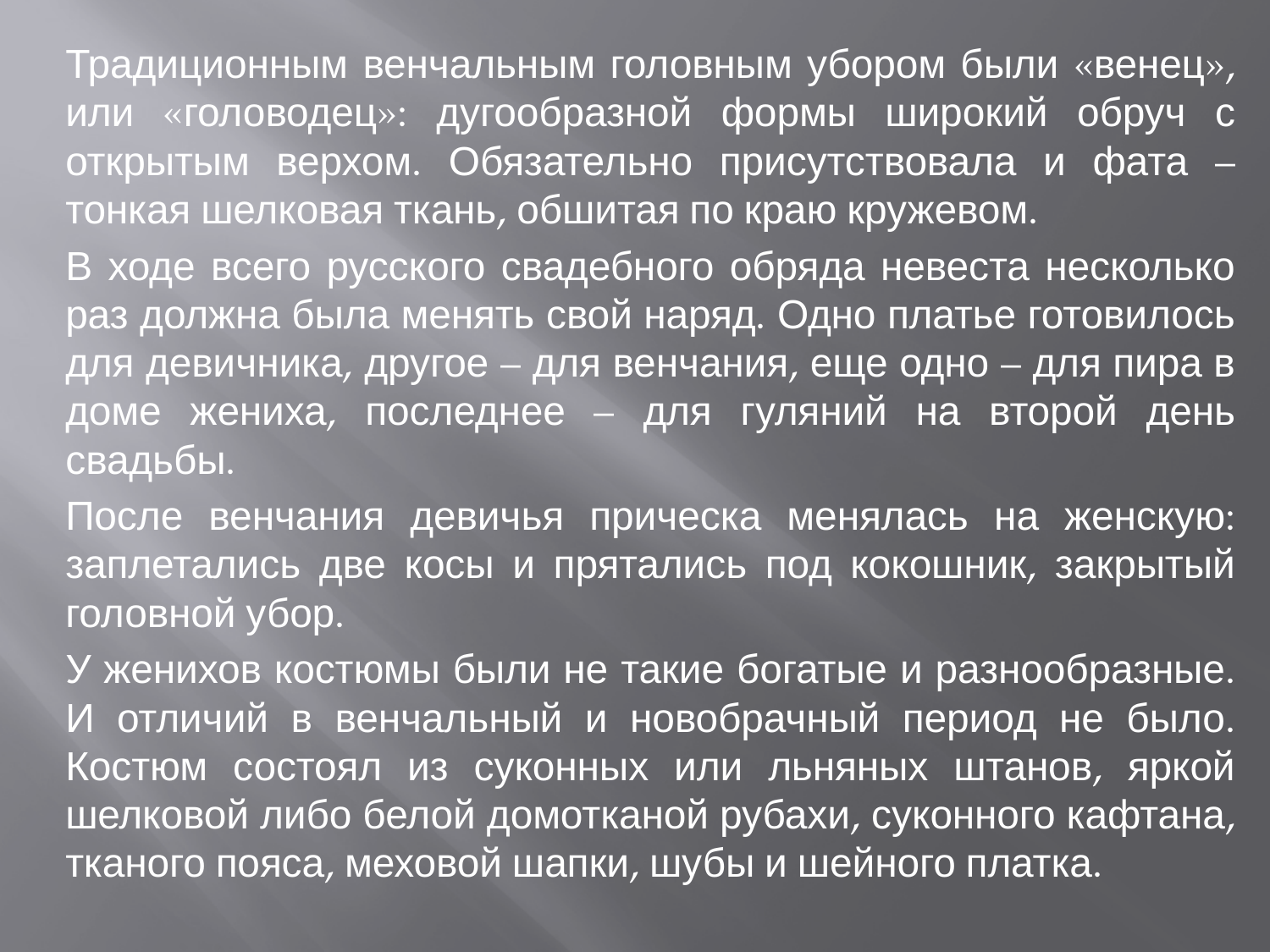

Традиционным венчальным головным убором были «венец», или «головодец»: дугообразной формы широкий обруч с открытым верхом. Обязательно присутствовала и фата – тонкая шелковая ткань, обшитая по краю кружевом.
В ходе всего русского свадебного обряда невеста несколько раз должна была менять свой наряд. Одно платье готовилось для девичника, другое – для венчания, еще одно – для пира в доме жениха, последнее – для гуляний на второй день свадьбы.
После венчания девичья прическа менялась на женскую: заплетались две косы и прятались под кокошник, закрытый головной убор.
У женихов костюмы были не такие богатые и разнообразные. И отличий в венчальный и новобрачный период не было. Костюм состоял из суконных или льняных штанов, яркой шелковой либо белой домотканой рубахи, суконного кафтана, тканого пояса, меховой шапки, шубы и шейного платка.